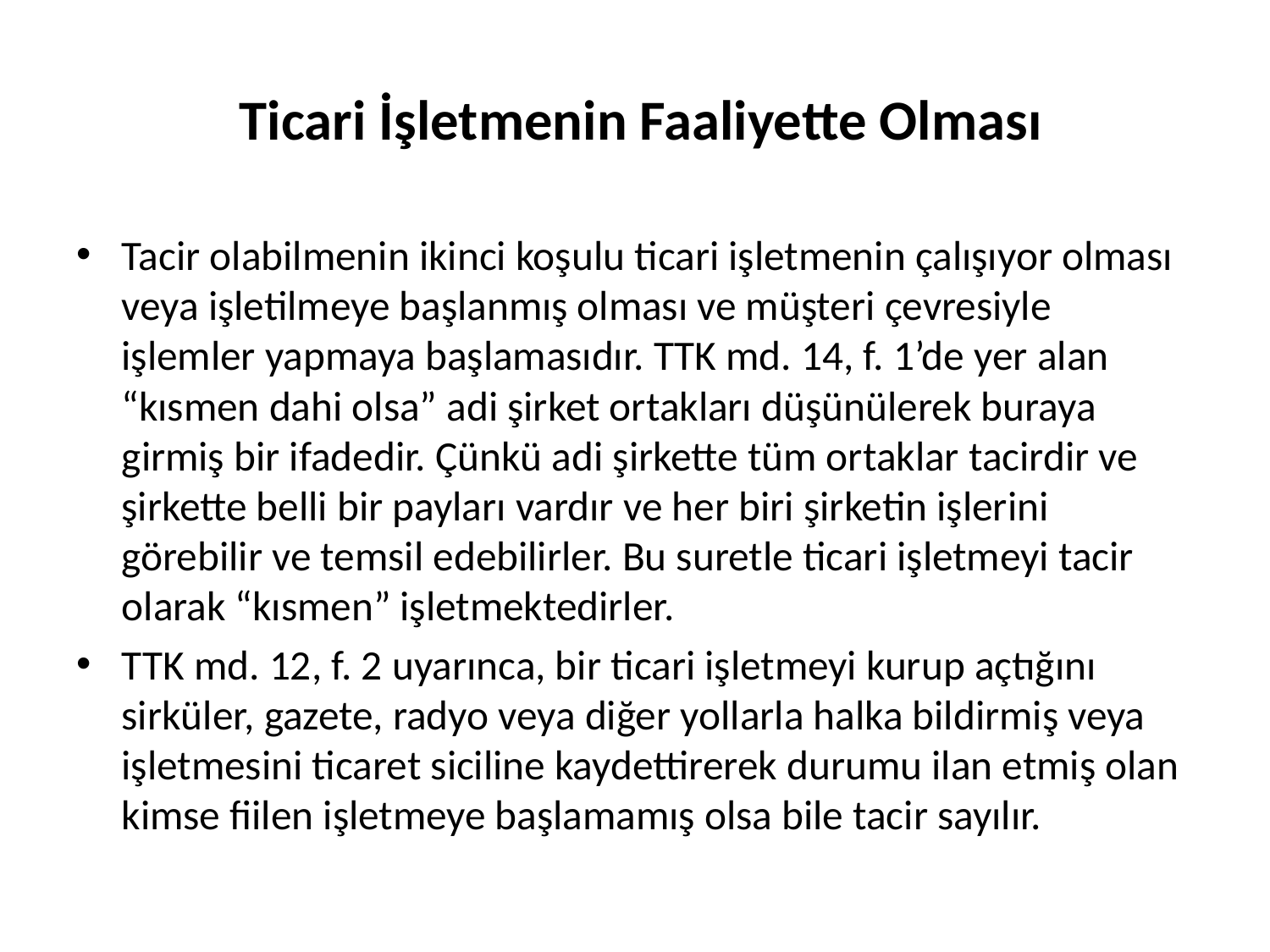

# Ticari İşletmenin Faaliyette Olması
Tacir olabilmenin ikinci koşulu ticari işletmenin çalışıyor olması veya işletilmeye başlanmış olması ve müşteri çevresiyle işlemler yapmaya başlamasıdır. TTK md. 14, f. 1’de yer alan “kısmen dahi olsa” adi şirket ortakları düşünülerek buraya girmiş bir ifadedir. Çünkü adi şirkette tüm ortaklar tacirdir ve şirkette belli bir payları vardır ve her biri şirketin işlerini görebilir ve temsil edebilirler. Bu suretle ticari işletmeyi tacir olarak “kısmen” işletmektedirler.
TTK md. 12, f. 2 uyarınca, bir ticari işletmeyi kurup açtığını sirküler, gazete, radyo veya diğer yollarla halka bildirmiş veya işletmesini ticaret siciline kaydettirerek durumu ilan etmiş olan kimse fiilen işletmeye başlamamış olsa bile tacir sayılır.